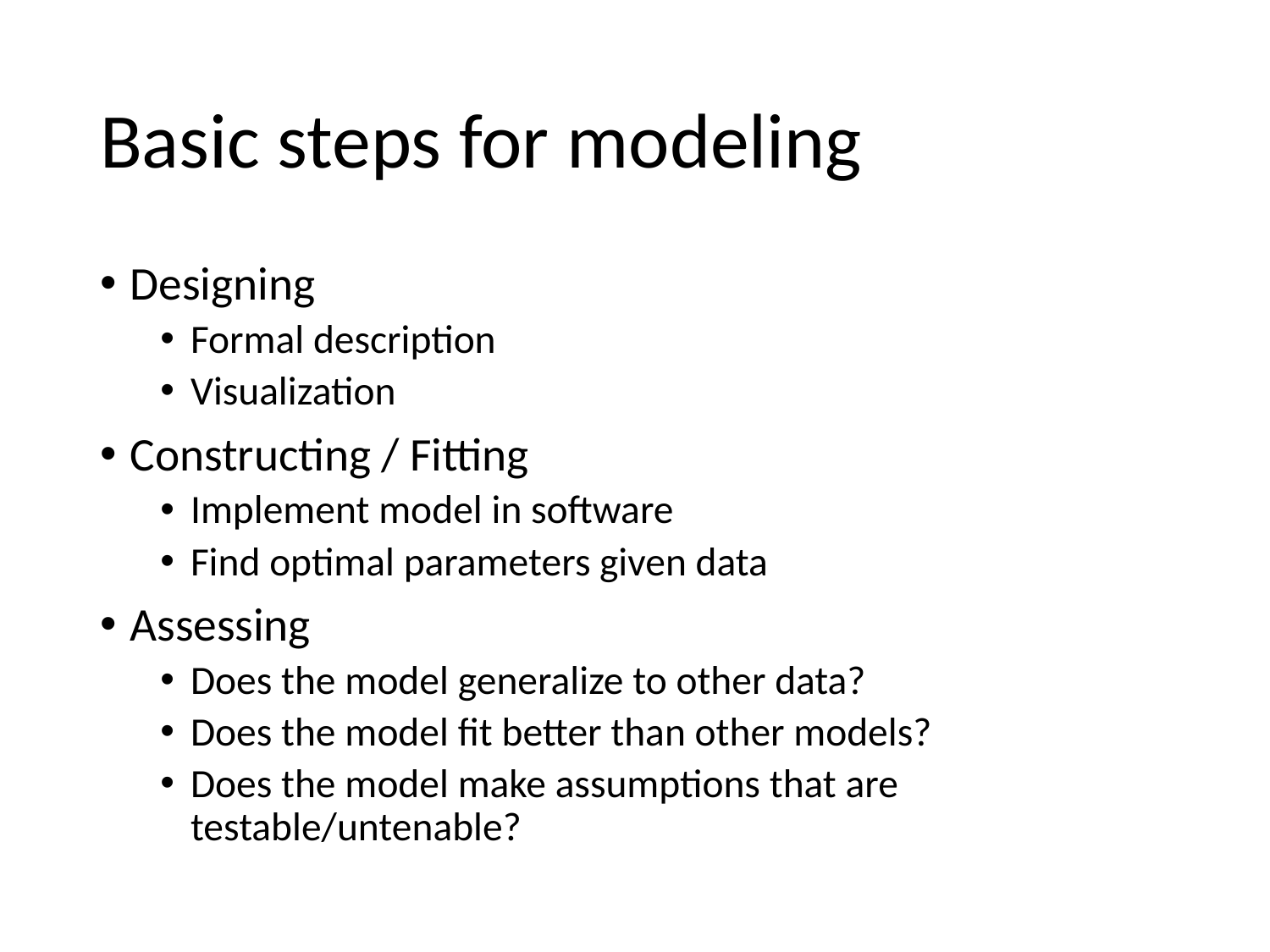

# Basic steps for modeling
Designing
Formal description
Visualization
Constructing / Fitting
Implement model in software
Find optimal parameters given data
Assessing
Does the model generalize to other data?
Does the model fit better than other models?
Does the model make assumptions that are testable/untenable?